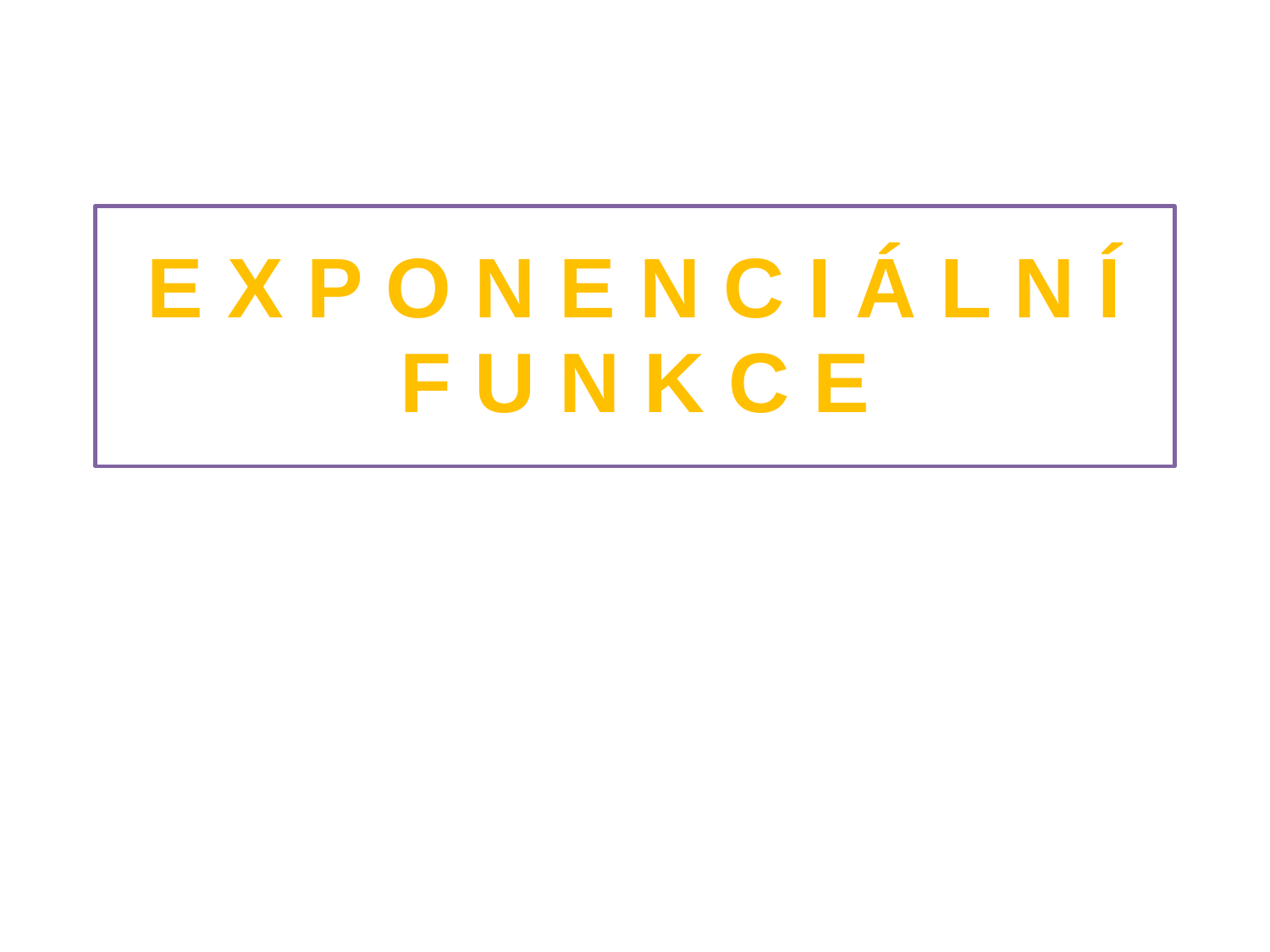

# E X P O N E N C I Á L N Í F U N K C E